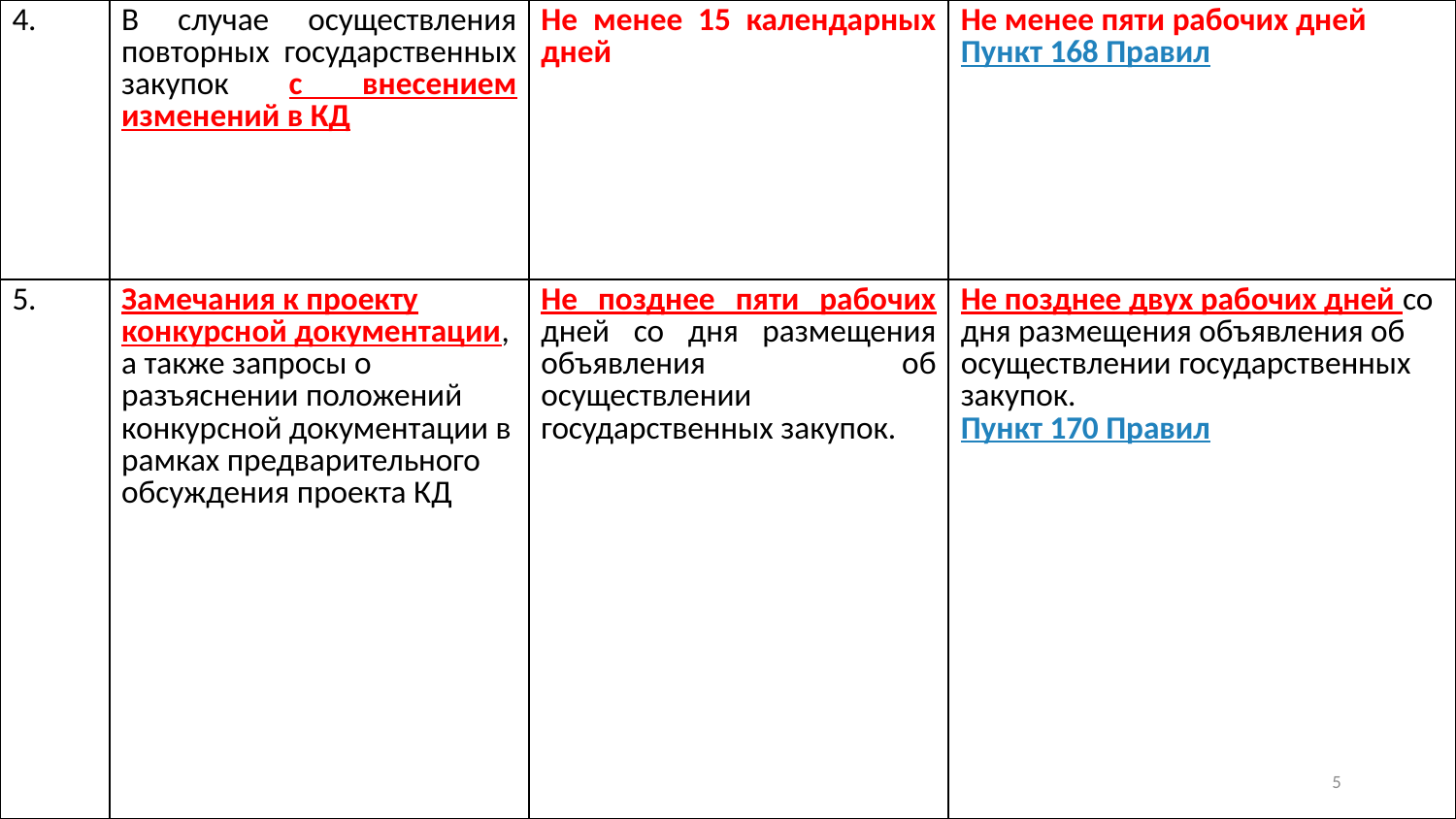

| 4. | В случае осуществления повторных государственных закупок с внесением изменений в КД | Не менее 15 календарных дней | Не менее пяти рабочих дней Пункт 168 Правил |
| --- | --- | --- | --- |
| 5. | Замечания к проекту конкурсной документации, а также запросы о разъяснении положений конкурсной документации в рамках предварительного обсуждения проекта КД | Не позднее пяти рабочих дней со дня размещения объявления об осуществлении государственных закупок. | Не позднее двух рабочих дней со дня размещения объявления об осуществлении государственных закупок. Пункт 170 Правил |
5